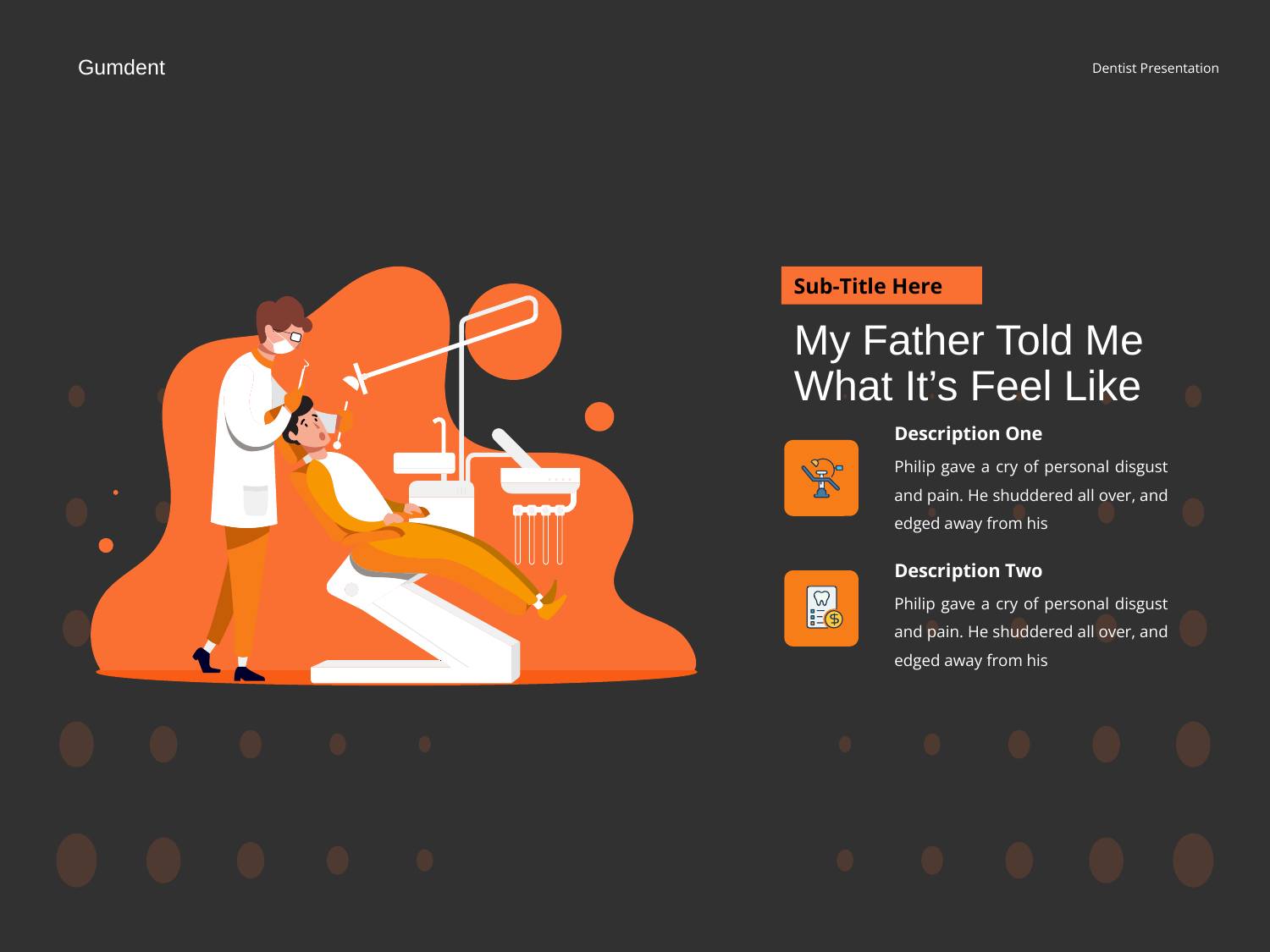

Sub-Title Here

# My Father Told Me What It’s Feel Like
Description One

Philip gave a cry of personal disgust and pain. He shuddered all over, and edged away from his

Description Two

Philip gave a cry of personal disgust and pain. He shuddered all over, and edged away from his